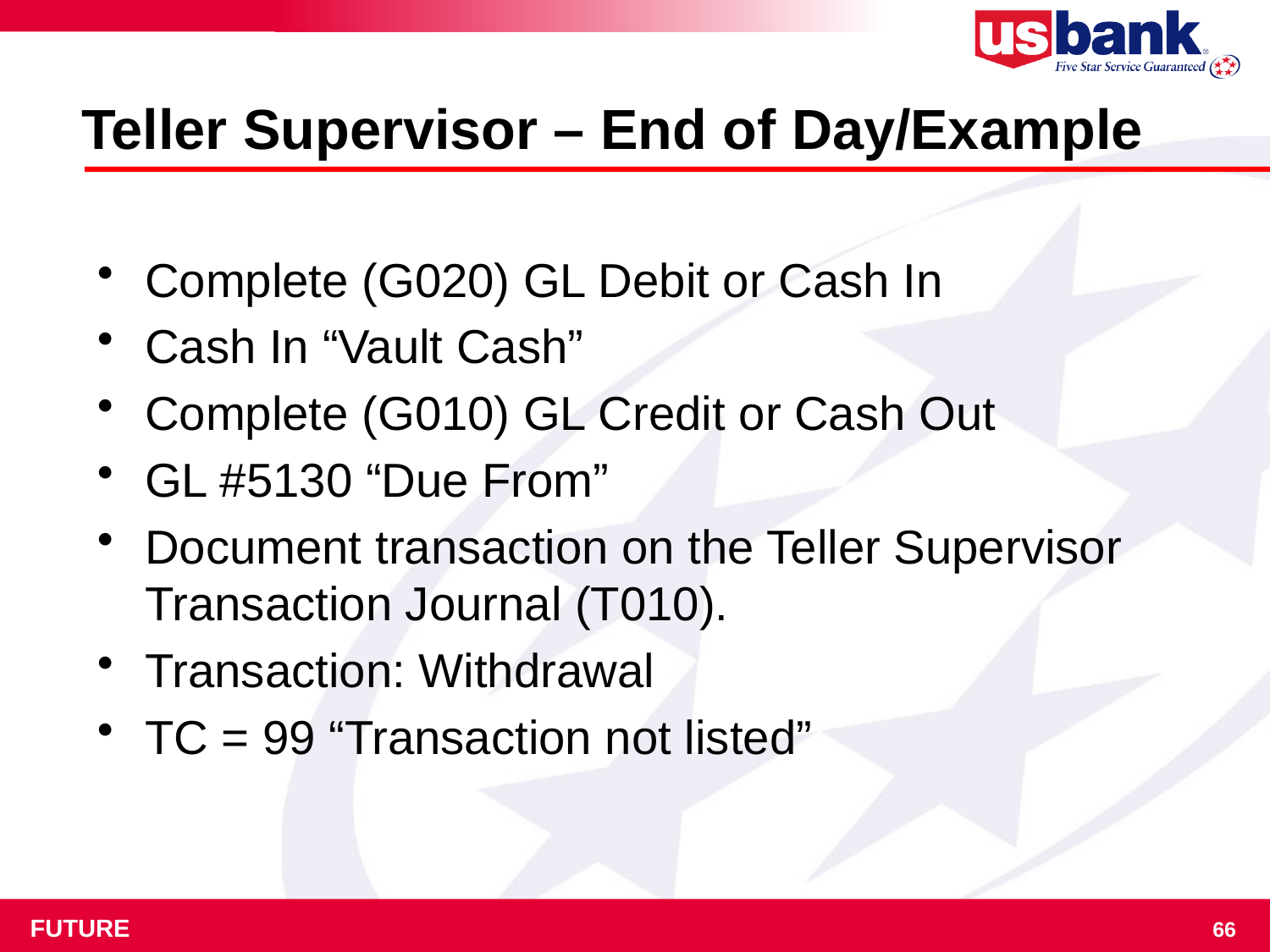

# Teller Supervisor – End of Day/Example
Complete (G020) GL Debit or Cash In
Cash In “Vault Cash”
Complete (G010) GL Credit or Cash Out
GL #5130 “Due From”
Document transaction on the Teller Supervisor Transaction Journal (T010).
Transaction: Withdrawal
TC = 99 “Transaction not listed”